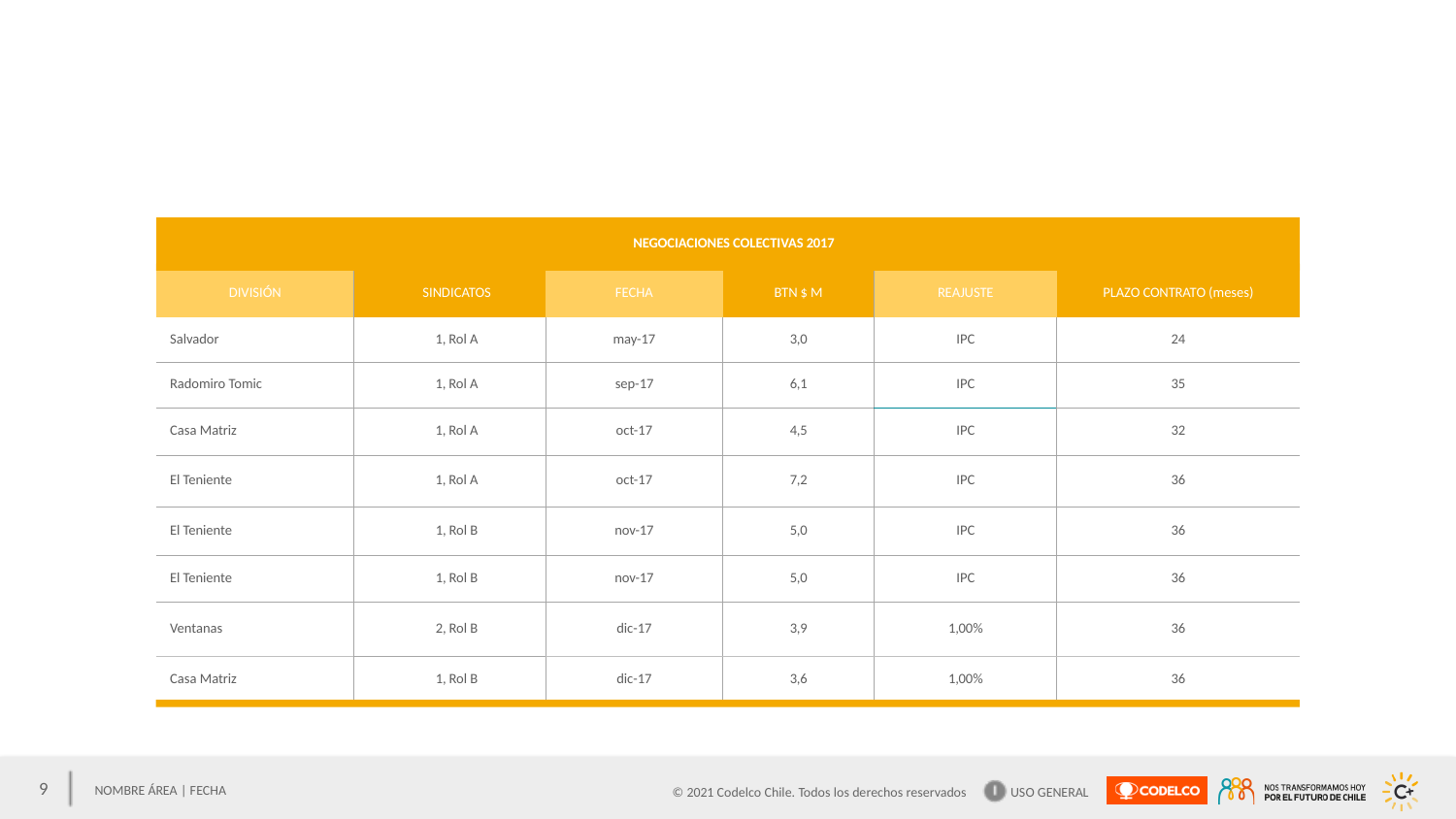

| NEGOCIACIONES COLECTIVAS 2017 |  |  |  |  |  |
| --- | --- | --- | --- | --- | --- |
| DIVISIÓN | SINDICATOS | FECHA | BTN $ M | REAJUSTE | PLAZO CONTRATO (meses) |
| Salvador | 1, Rol A | may-17 | 3,0 | IPC | 24 |
| Radomiro Tomic | 1, Rol A | sep-17 | 6,1 | IPC | 35 |
| Casa Matriz | 1, Rol A | oct-17 | 4,5 | IPC | 32 |
| El Teniente | 1, Rol A | oct-17 | 7,2 | IPC | 36 |
| El Teniente | 1, Rol B | nov-17 | 5,0 | IPC | 36 |
| El Teniente | 1, Rol B | nov-17 | 5,0 | IPC | 36 |
| Ventanas | 2, Rol B | dic-17 | 3,9 | 1,00% | 36 |
| Casa Matriz | 1, Rol B | dic-17 | 3,6 | 1,00% | 36 |